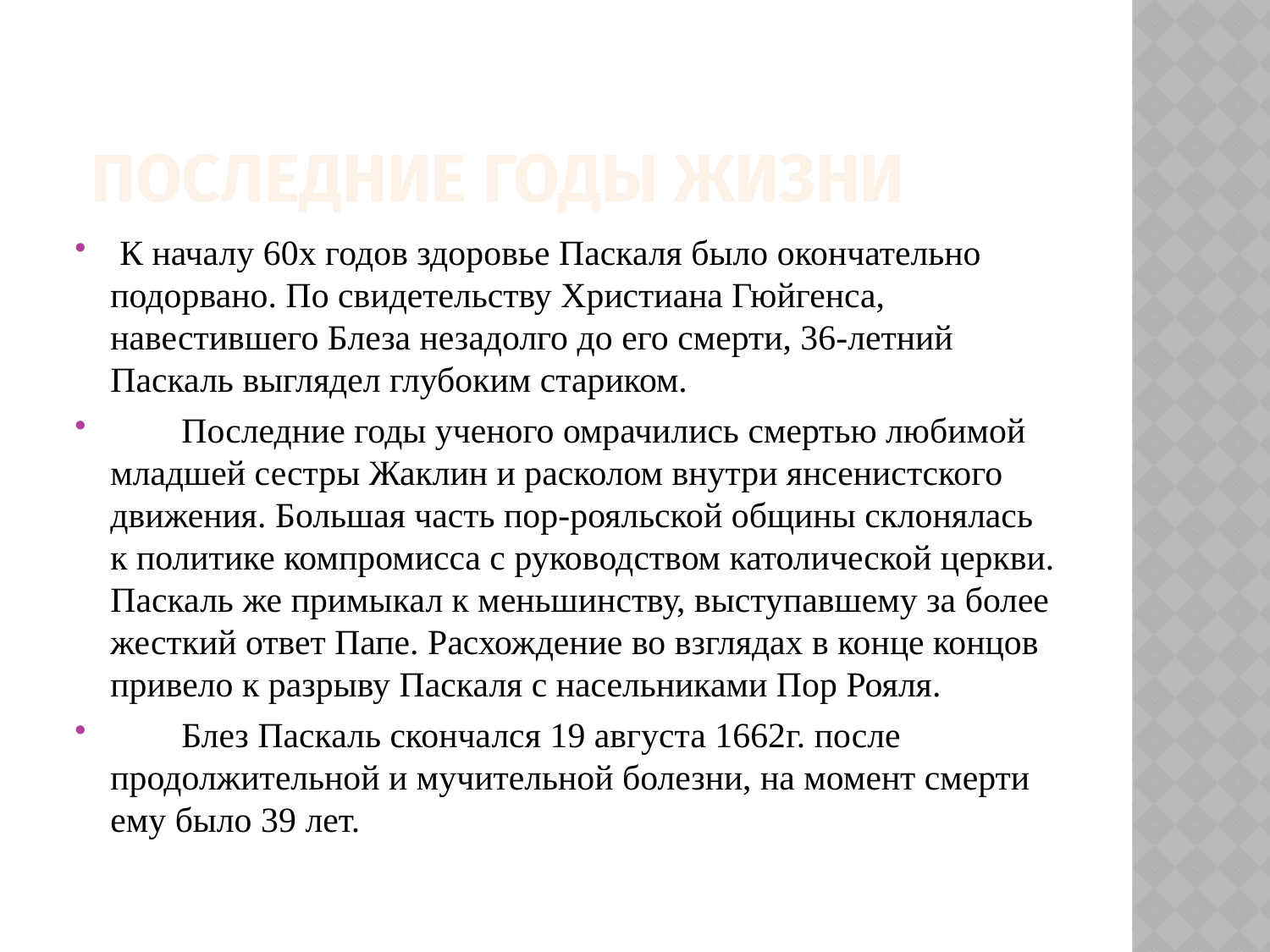

Последние годы жизни
 К началу 60х годов здоровье Паскаля было окончательно подорвано. По свидетельству Христиана Гюйгенса, навестившего Блеза незадолго до его смерти, 36-летний Паскаль выглядел глубоким стариком.
        Последние годы ученого омрачились смертью любимой младшей сестры Жаклин и расколом внутри янсенистского движения. Большая часть пор-рояльской общины склонялась к политике компромисса с руководством католической церкви. Паскаль же примыкал к меньшинству, выступавшему за более жесткий ответ Папе. Расхождение во взглядах в конце концов привело к разрыву Паскаля с насельниками Пор Рояля.
        Блез Паскаль скончался 19 августа 1662г. после продолжительной и мучительной болезни, на момент смерти ему было 39 лет.